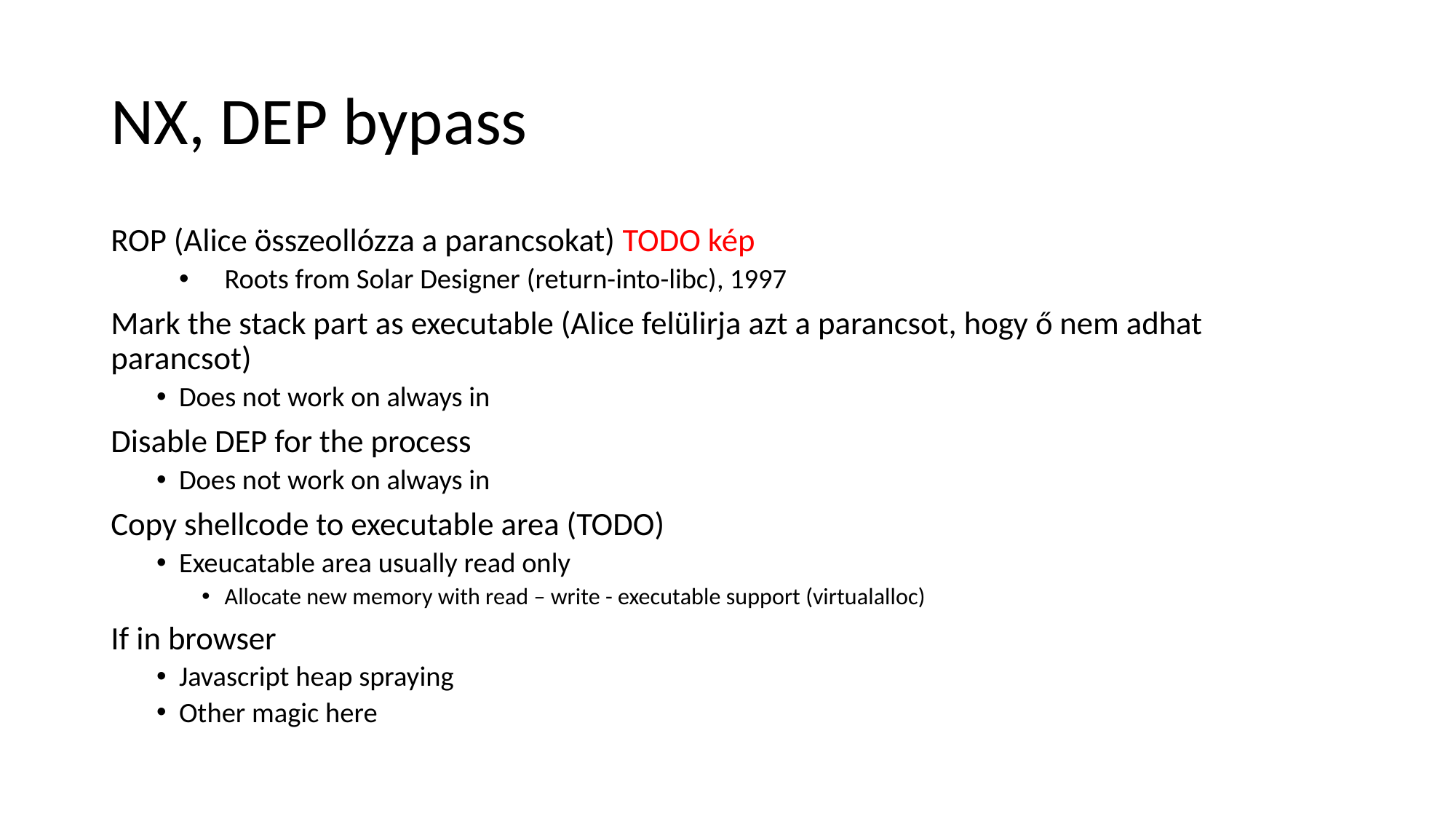

# NX, DEP bypass
ROP (Alice összeollózza a parancsokat) TODO kép
Roots from Solar Designer (return-into-libc), 1997
Mark the stack part as executable (Alice felülirja azt a parancsot, hogy ő nem adhat parancsot)
Does not work on always in
Disable DEP for the process
Does not work on always in
Copy shellcode to executable area (TODO)
Exeucatable area usually read only
Allocate new memory with read – write - executable support (virtualalloc)
If in browser
Javascript heap spraying
Other magic here